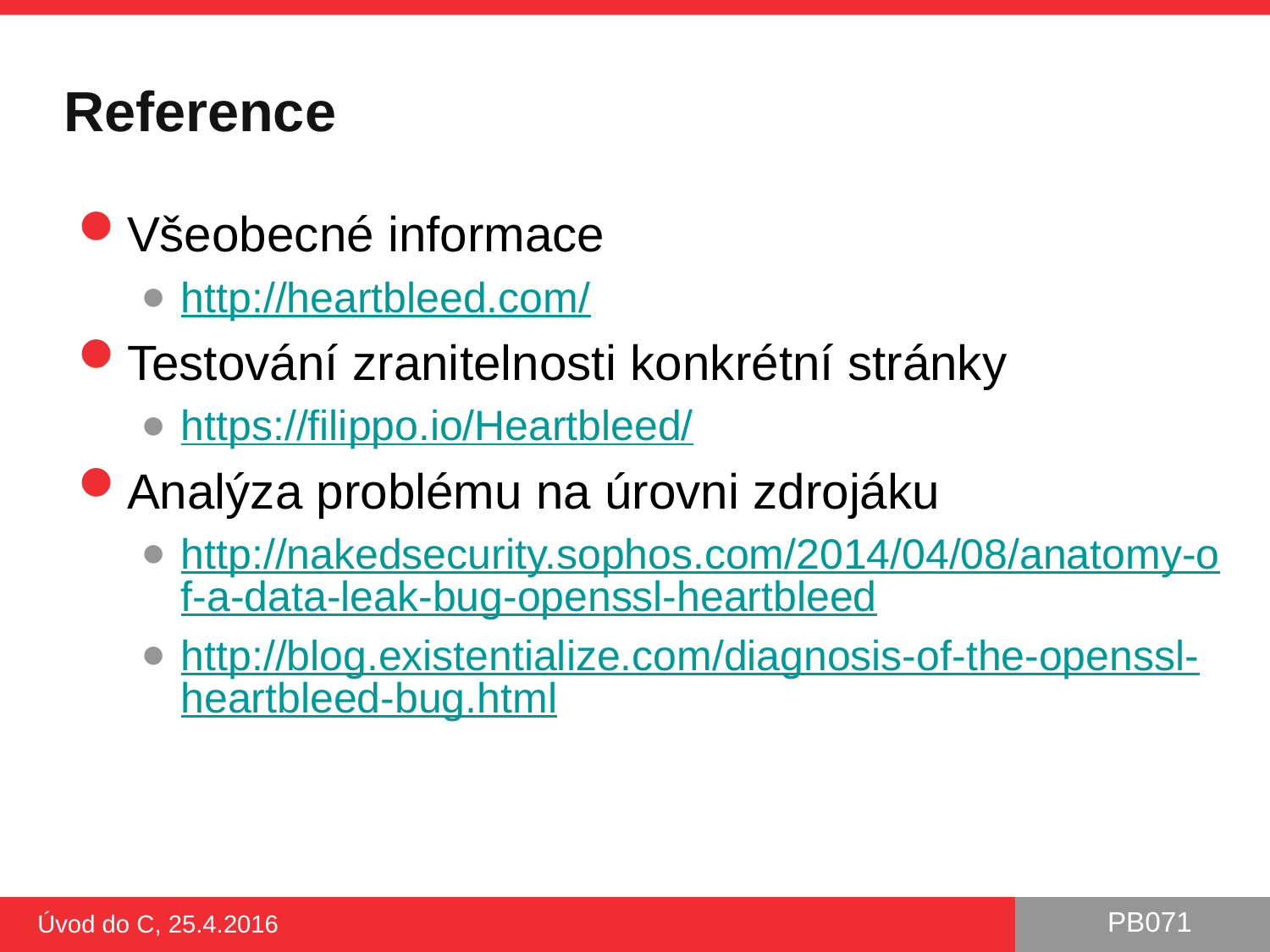

# Reference
Všeobecné informace
http://heartbleed.com/
Testování zranitelnosti konkrétní stránky
https://filippo.io/Heartbleed/
Analýza problému na úrovni zdrojáku
http://nakedsecurity.sophos.com/2014/04/08/anatomy-of-a-data-leak-bug-openssl-heartbleed
http://blog.existentialize.com/diagnosis-of-the-openssl-heartbleed-bug.html

Úvod do C, 25.4.2016